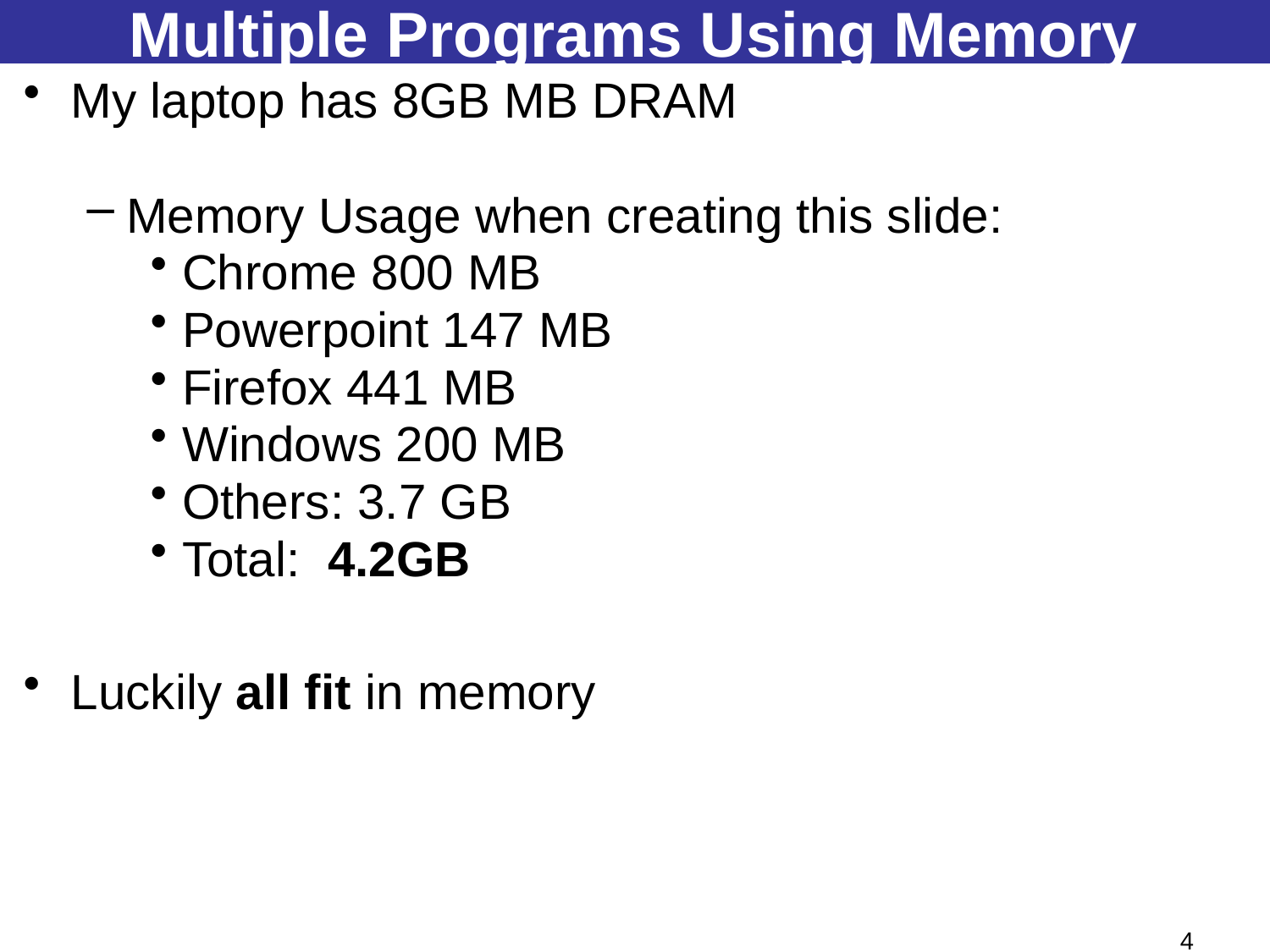

# Multiple Programs Using Memory
My laptop has 8GB MB DRAM

Memory Usage when creating this slide:
Chrome 800 MB
Powerpoint 147 MB
Firefox 441 MB
Windows 200 MB
Others: 3.7 GB
Total:  4.2GB

Luckily all fit in memory

4